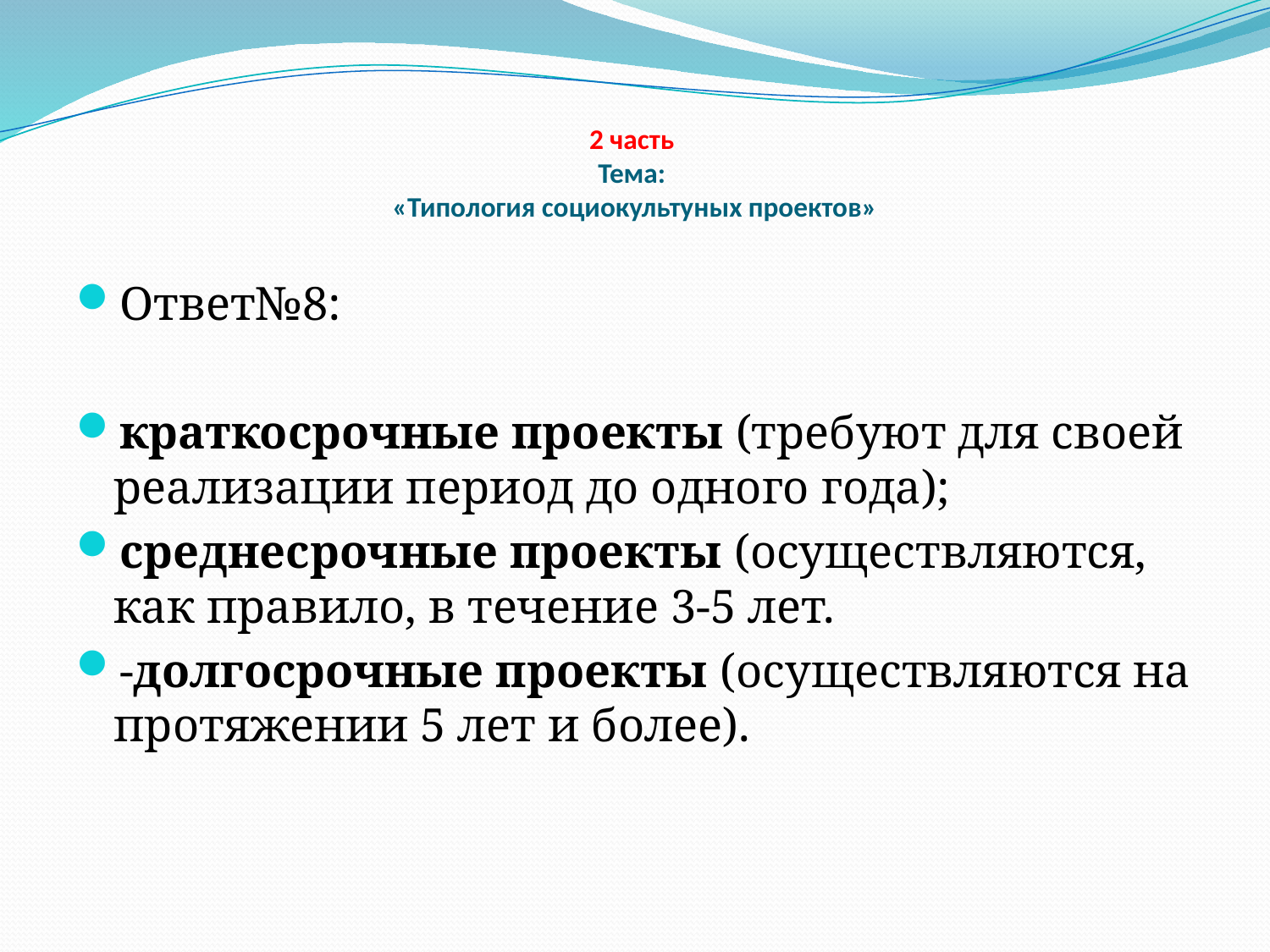

# 2 часть Тема: «Типология социокультуных проектов»
Ответ№8:

краткосрочные проекты (требуют для своей реализации период до одного года);
среднесрочные проекты (осуществляются, как правило, в течение 3-5 лет.
-долгосрочные проекты (осуществляются на протяжении 5 лет и более).